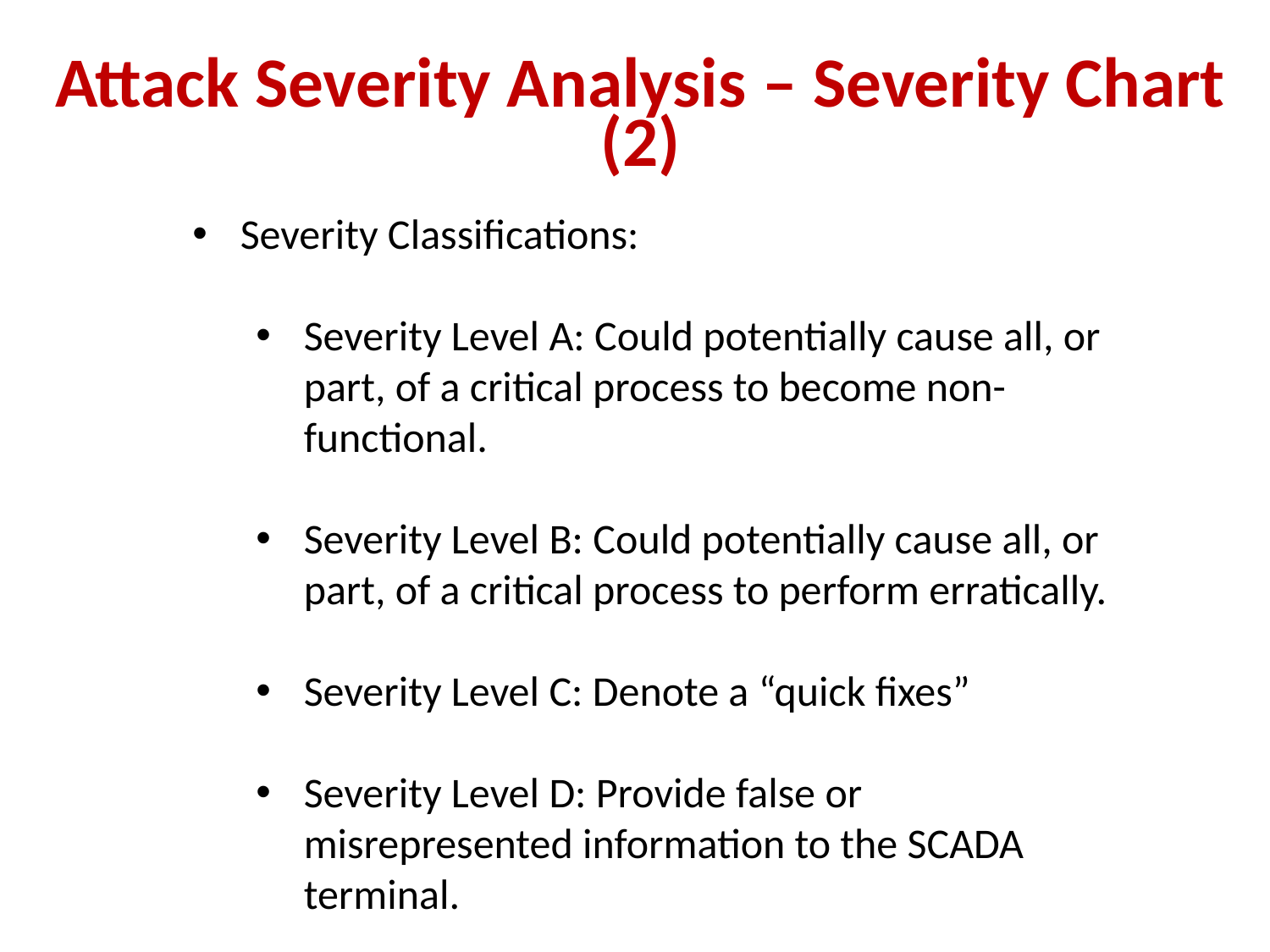

Attack Severity Analysis – Severity Chart (2)
Severity Classifications:

Severity Level A: Could potentially cause all, or part, of a critical process to become non-functional.

Severity Level B: Could potentially cause all, or part, of a critical process to perform erratically.

Severity Level C: Denote a “quick fixes”

Severity Level D: Provide false or misrepresented information to the SCADA terminal.